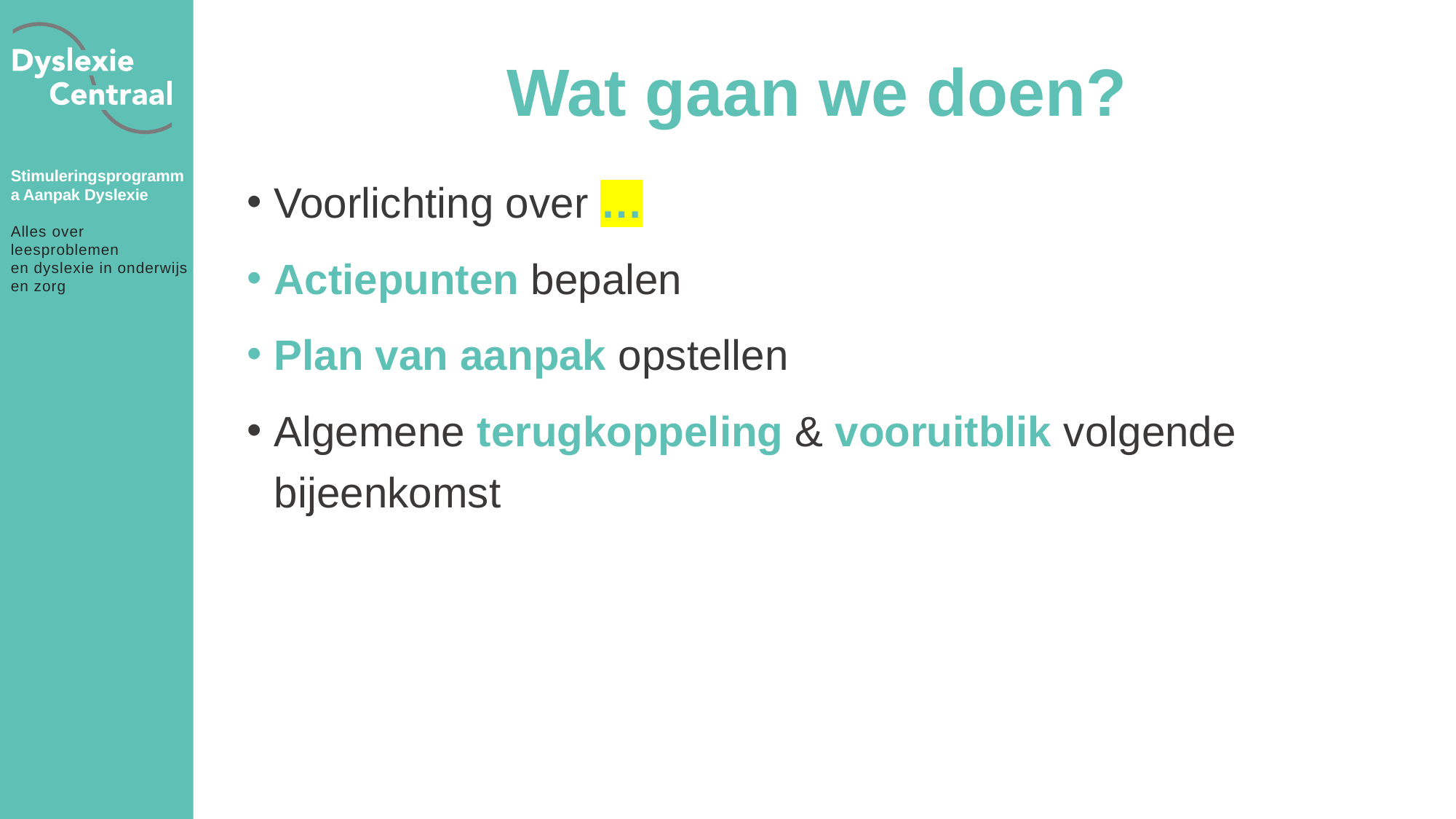

# Wat gaan we doen?
Voorlichting over …
Actiepunten bepalen
Plan van aanpak opstellen
Algemene terugkoppeling & vooruitblik volgende bijeenkomst